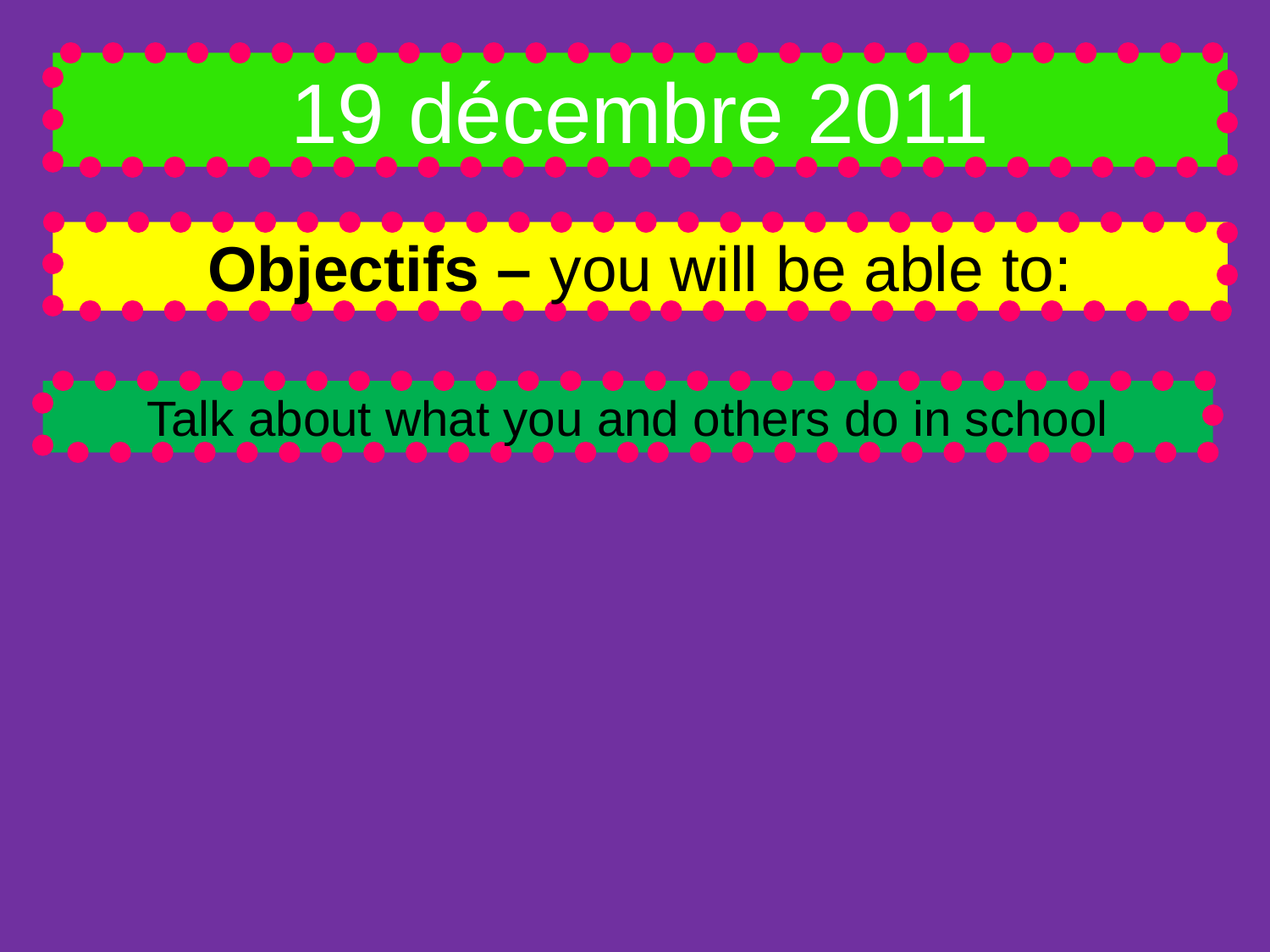

19 décembre 2011
Objectifs – you will be able to:
Talk about what you and others do in school